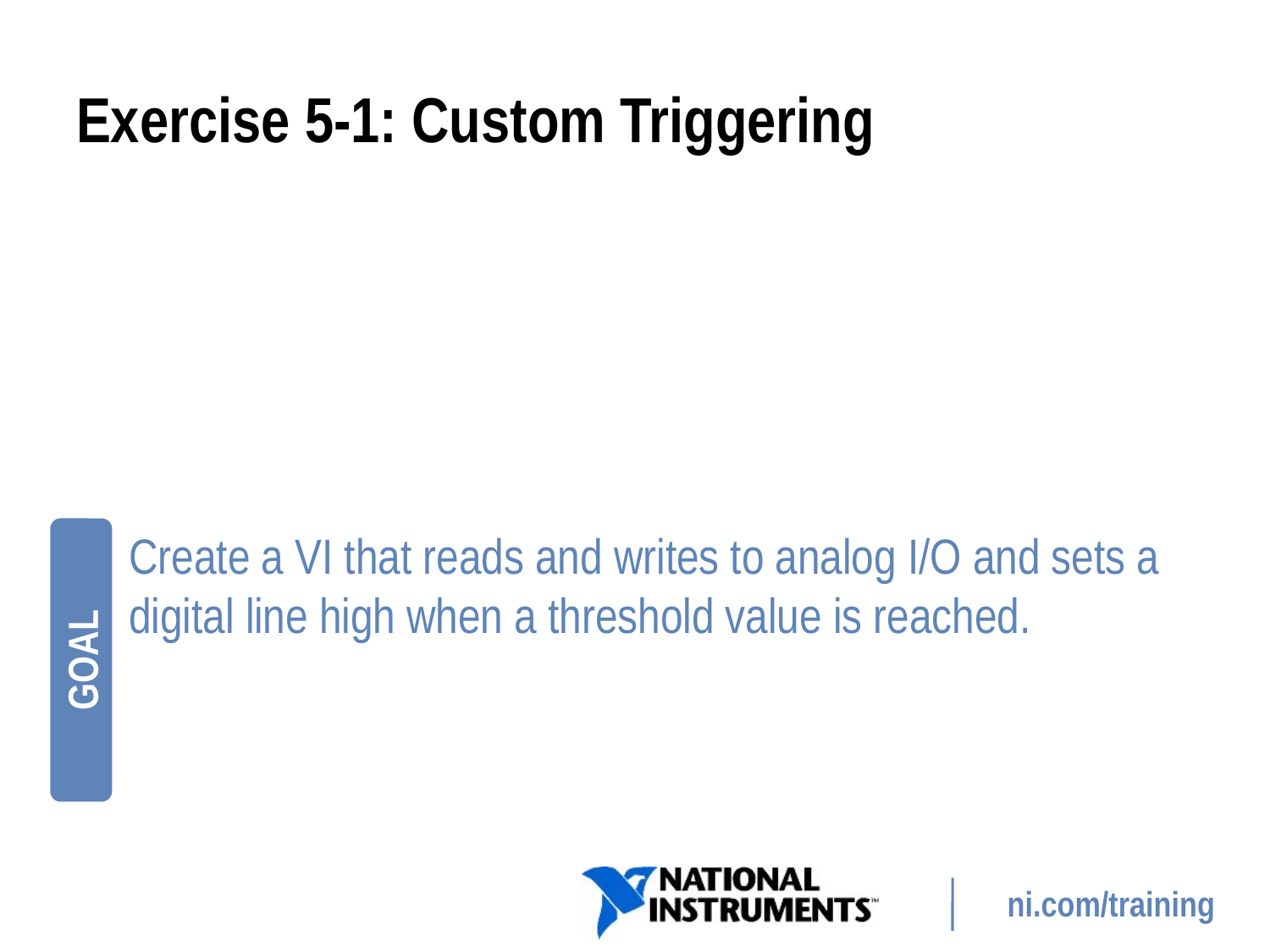

# Exercise 5-1: Custom Triggering
Create a VI that reads and writes to analog I/O and sets a digital line high when a threshold value is reached.